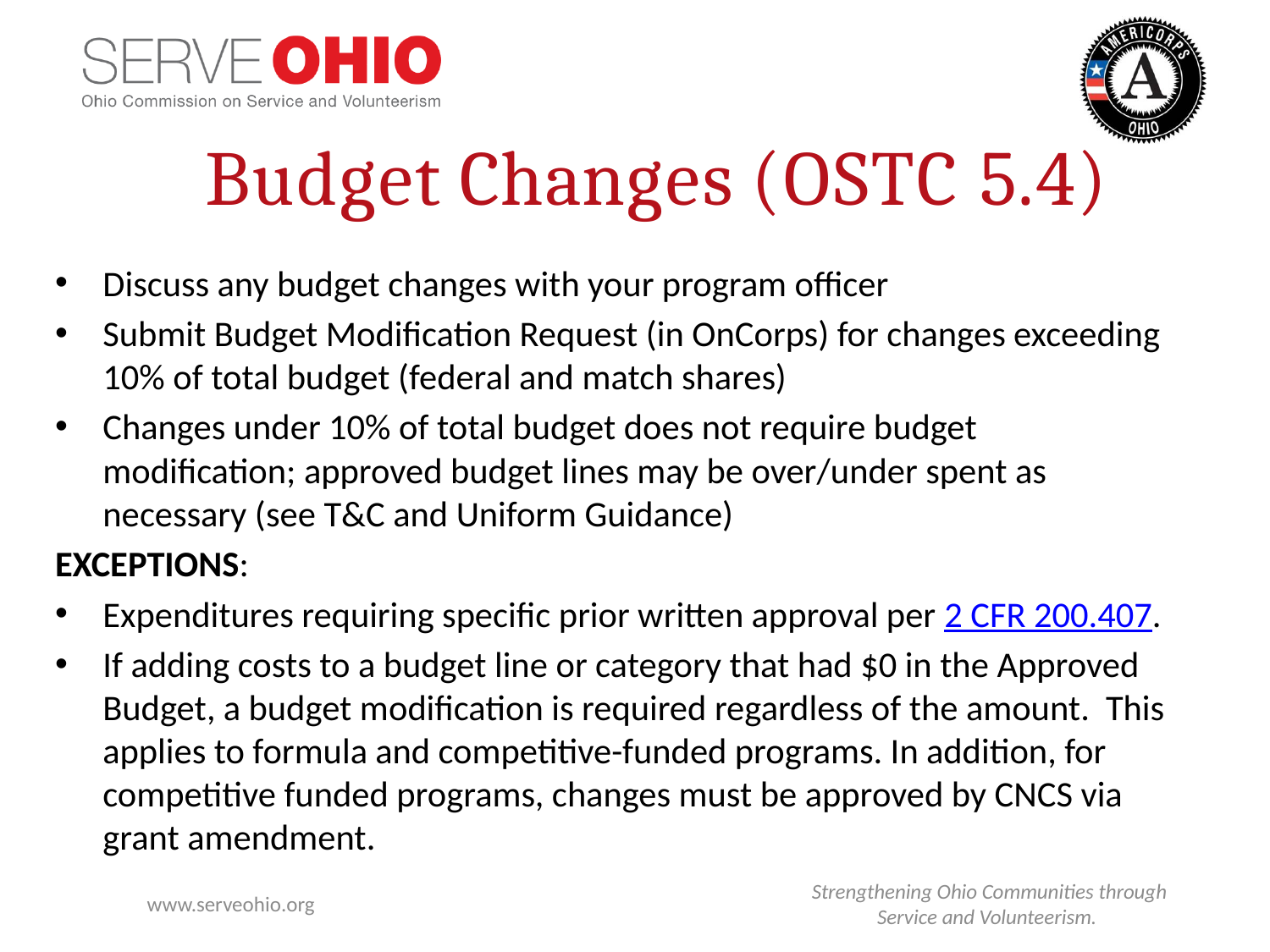

Budget Changes (OSTC 5.4)
Discuss any budget changes with your program officer
Submit Budget Modification Request (in OnCorps) for changes exceeding 10% of total budget (federal and match shares)
Changes under 10% of total budget does not require budget modification; approved budget lines may be over/under spent as necessary (see T&C and Uniform Guidance)
EXCEPTIONS:
Expenditures requiring specific prior written approval per 2 CFR 200.407.
If adding costs to a budget line or category that had $0 in the Approved Budget, a budget modification is required regardless of the amount.  This applies to formula and competitive-funded programs. In addition, for competitive funded programs, changes must be approved by CNCS via grant amendment.
www.serveohio.org
Strengthening Ohio Communities through Service and Volunteerism.